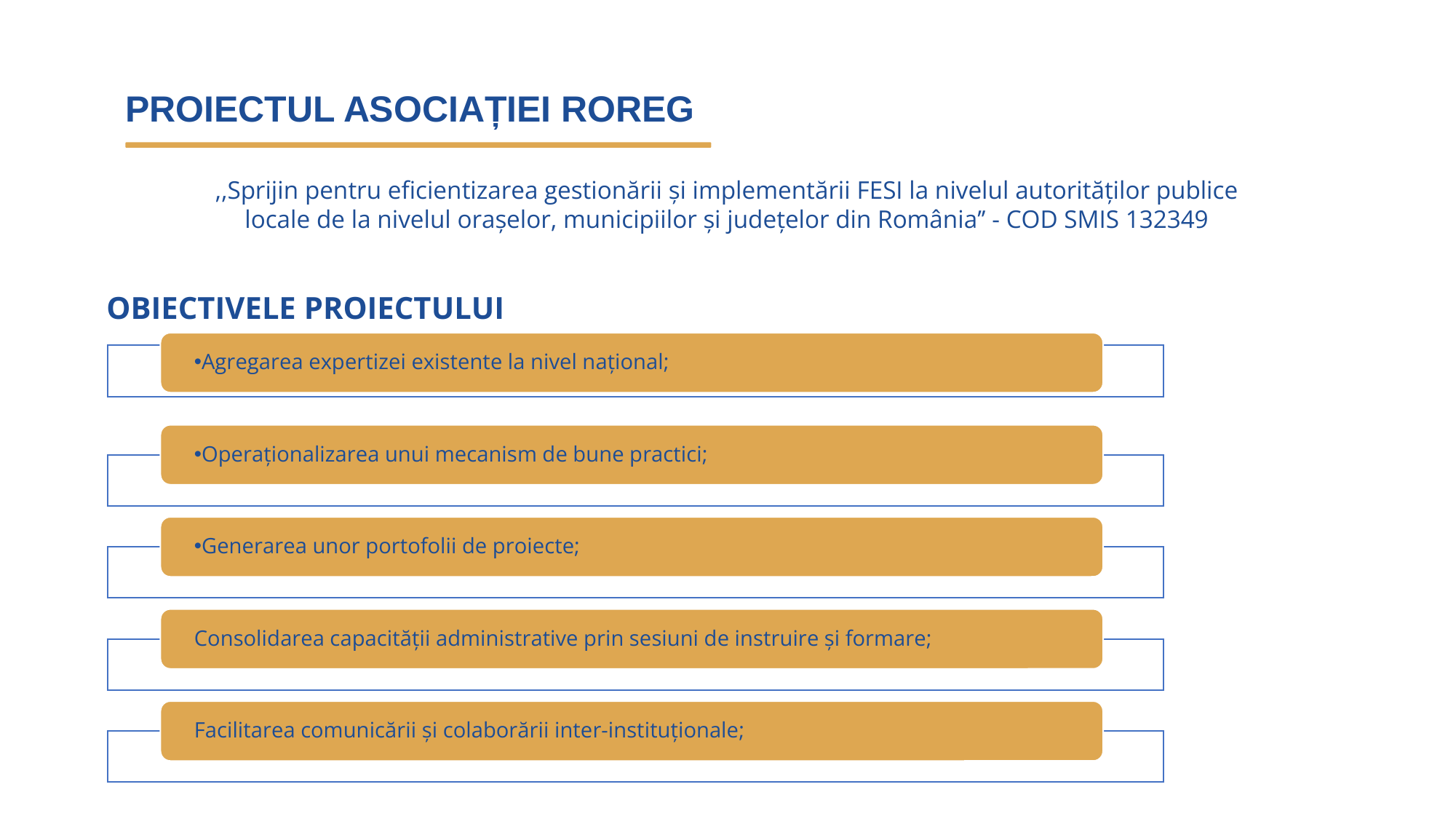

Proiectul Asociației ROREG

,,Sprijin pentru eficientizarea gestionării și implementării FESI la nivelul autorităților publice locale de la nivelul orașelor, municipiilor și județelor din România’’ - COD SMIS 132349
Obiectivele proiectului
Agregarea expertizei existente la nivel național;
Operaționalizarea unui mecanism de bune practici;
Generarea unor portofolii de proiecte;
Consolidarea capacității administrative prin sesiuni de instruire și formare;
Facilitarea comunicării și colaborării inter-instituționale;